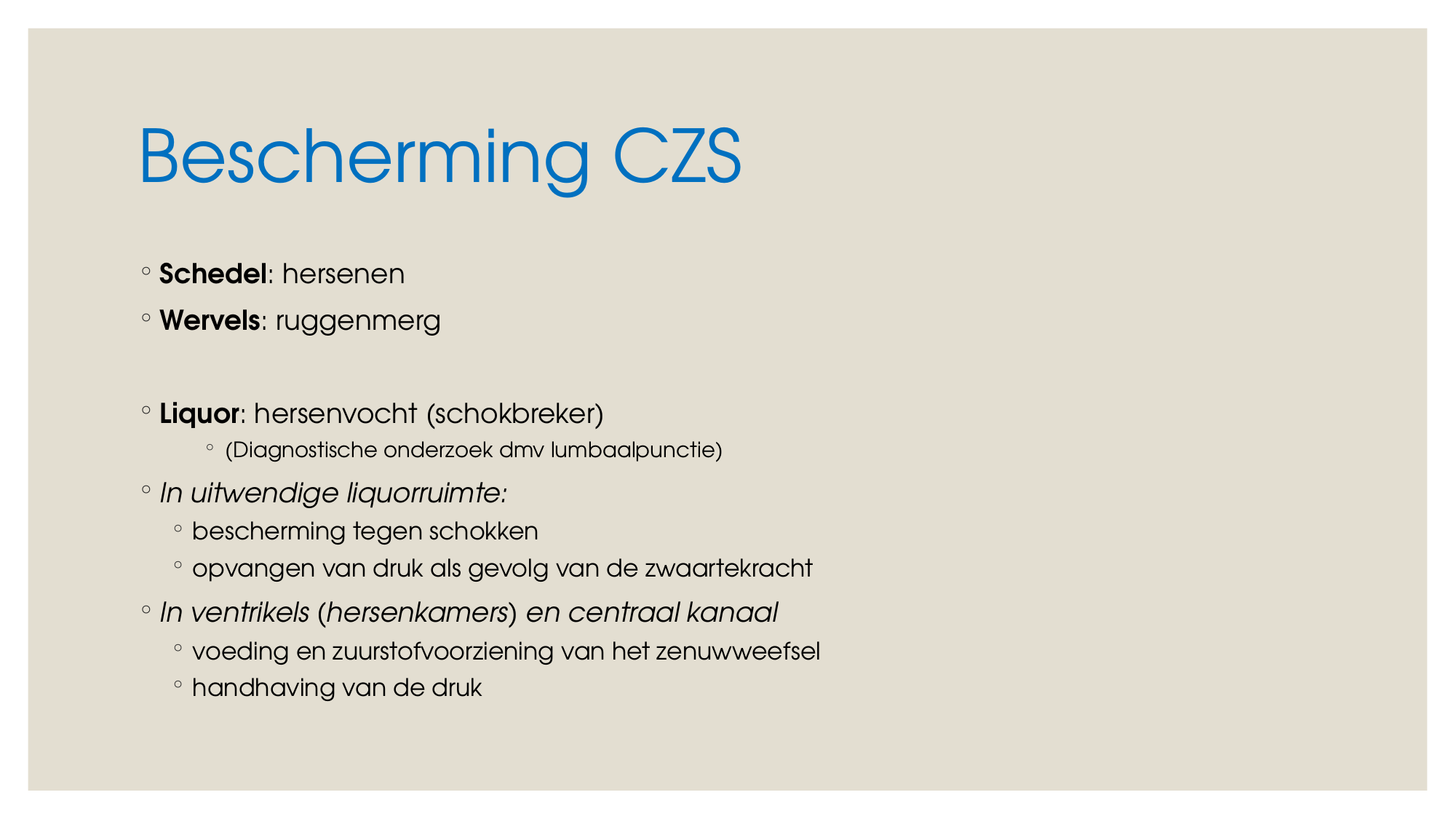

# Bescherming CZS
Schedel: hersenen
Wervels: ruggenmerg

Liquor: hersenvocht (schokbreker)
(Diagnostische onderzoek dmv lumbaalpunctie)
In uitwendige liquorruimte:
bescherming tegen schokken
opvangen van druk als gevolg van de zwaartekracht
In ventrikels (hersenkamers) en centraal kanaal
voeding en zuurstofvoorziening van het zenuwweefsel
handhaving van de druk